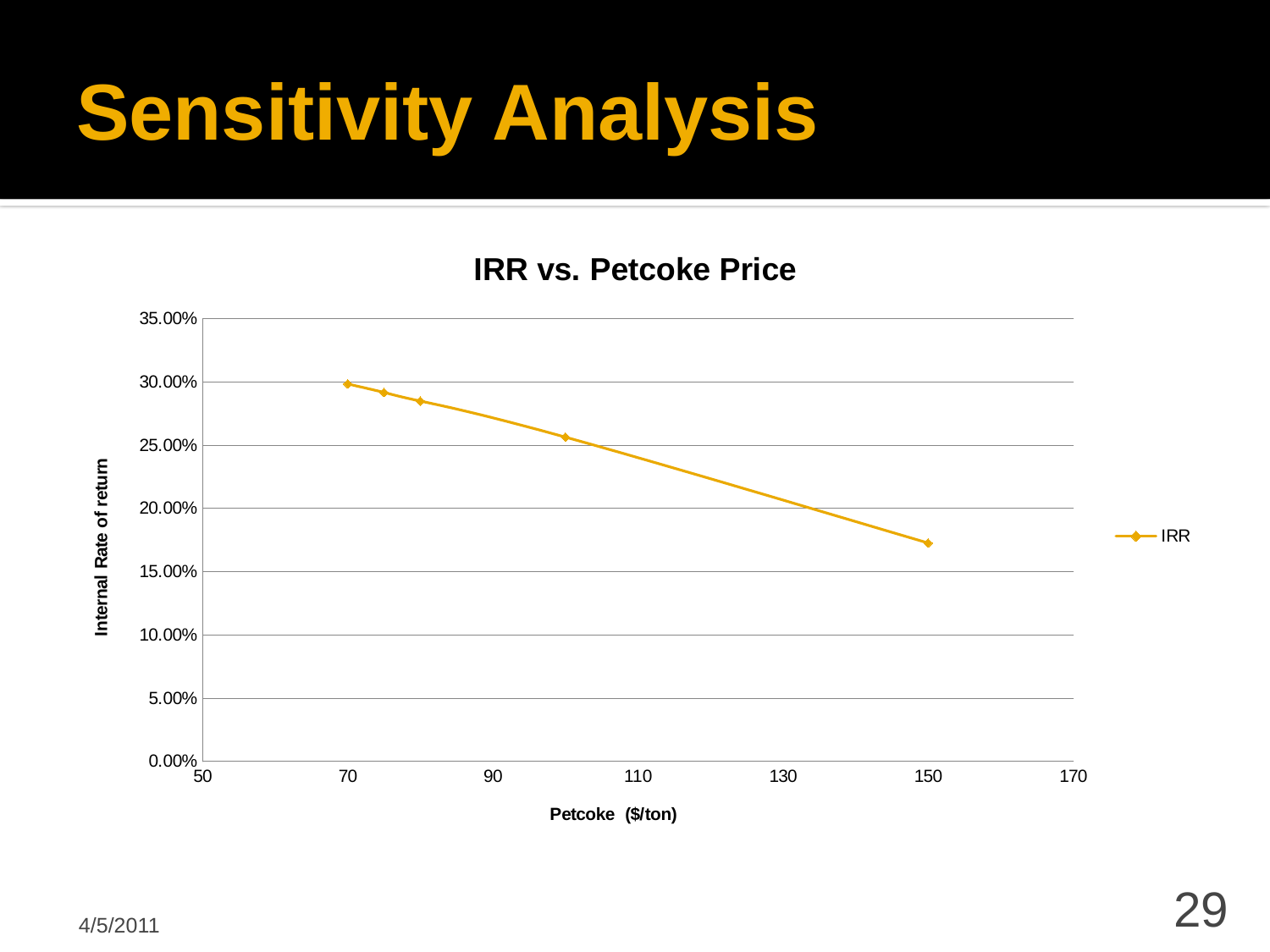

# Sensitivity Analysis

### Chart: IRR vs. Petcoke Price

| Category |  |
|---|---|
4/5/2011
29